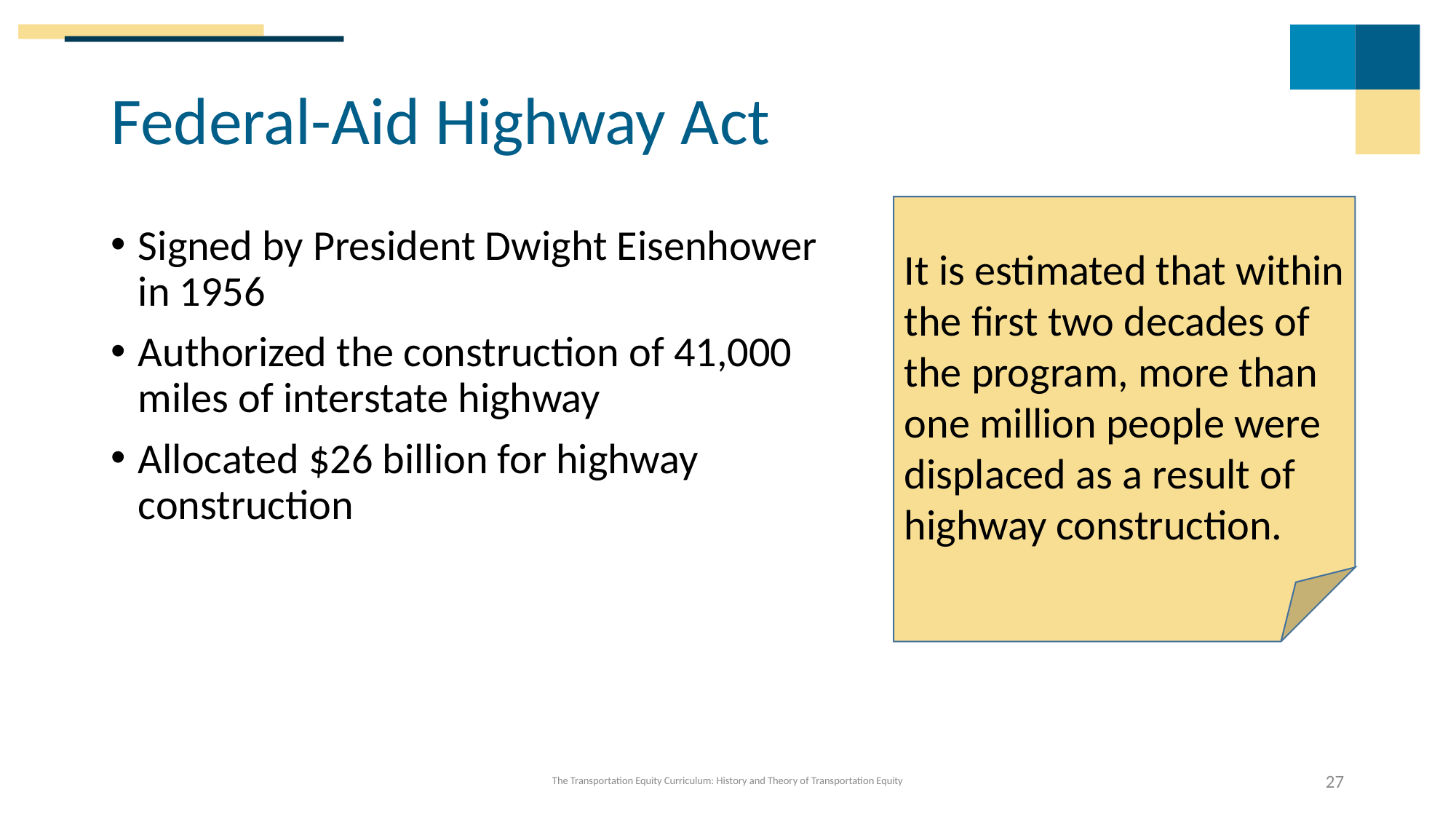

# Federal-Aid Highway Act
It is estimated that within the first two decades of the program, more than one million people were displaced as a result of highway construction.
Signed by President Dwight Eisenhower in 1956
Authorized the construction of 41,000 miles of interstate highway
Allocated $26 billion for highway construction
The Transportation Equity Curriculum: History and Theory of Transportation Equity
27